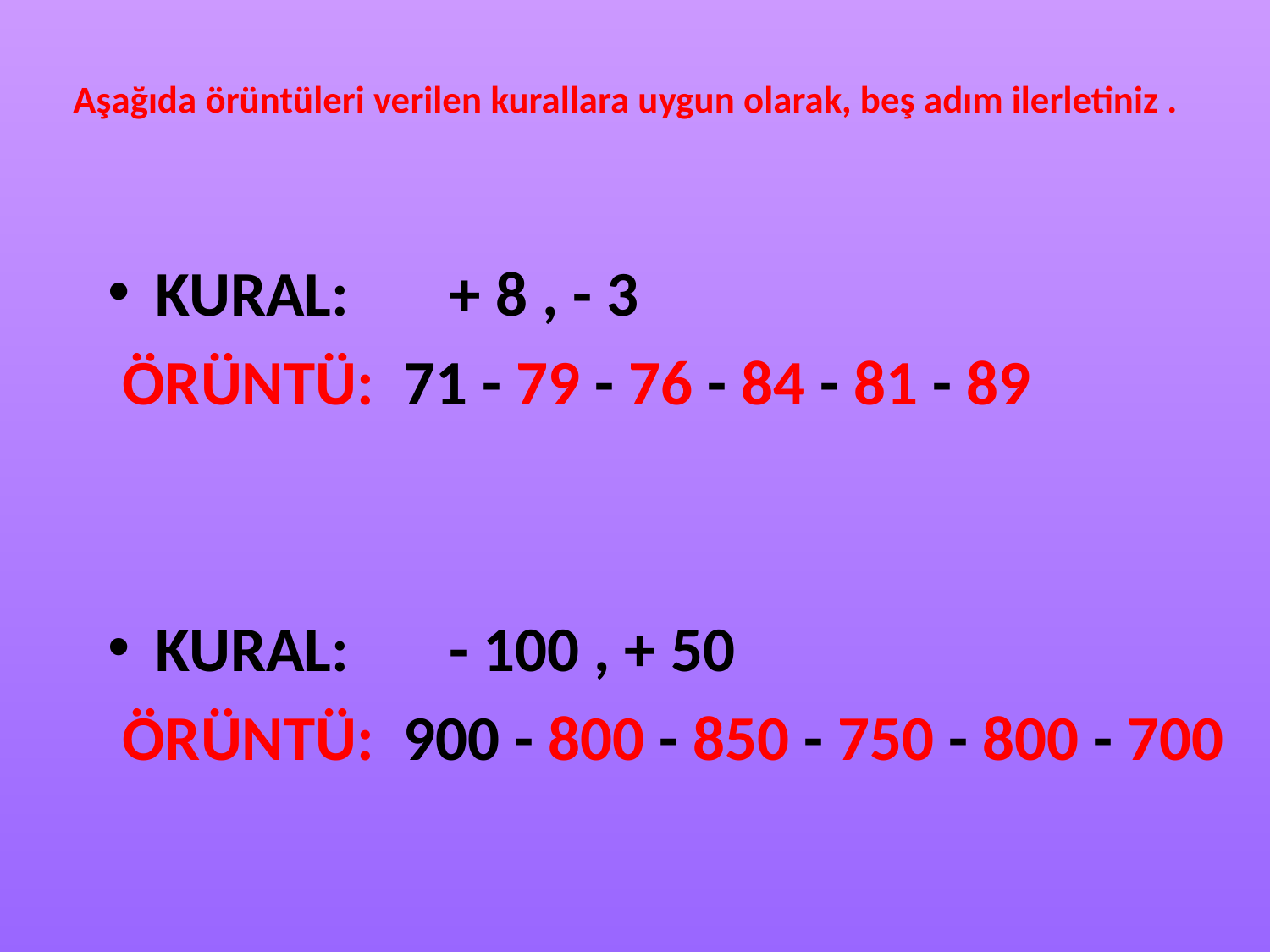

# Aşağıda örüntüleri verilen kurallara uygun olarak, beş adım ilerletiniz .
KURAL:       + 8 , - 3
 ÖRÜNTÜ:  71 - 79 - 76 - 84 - 81 - 89

KURAL:       - 100 , + 50
 ÖRÜNTÜ:  900 - 800 - 850 - 750 - 800 - 700